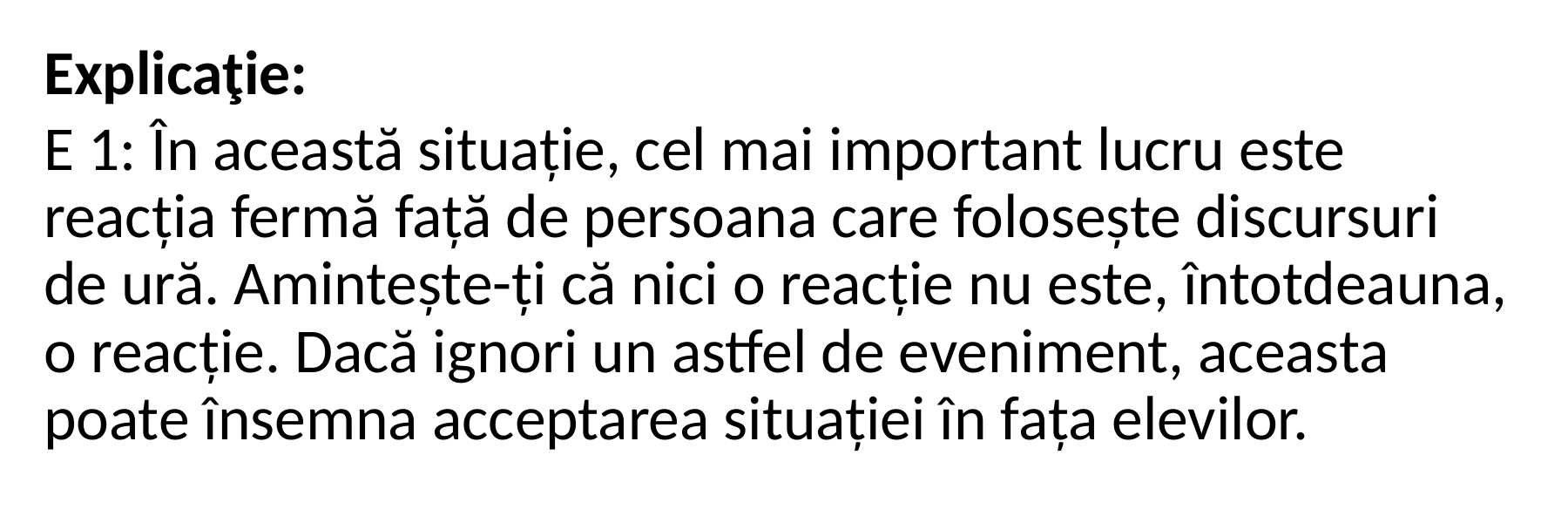

Explicaţie:
E 1: În această situație, cel mai important lucru este reacția fermă față de persoana care folosește discursuri de ură. Amintește-ți că nici o reacție nu este, întotdeauna, o reacție. Dacă ignori un astfel de eveniment, aceasta poate însemna acceptarea situației în fața elevilor.